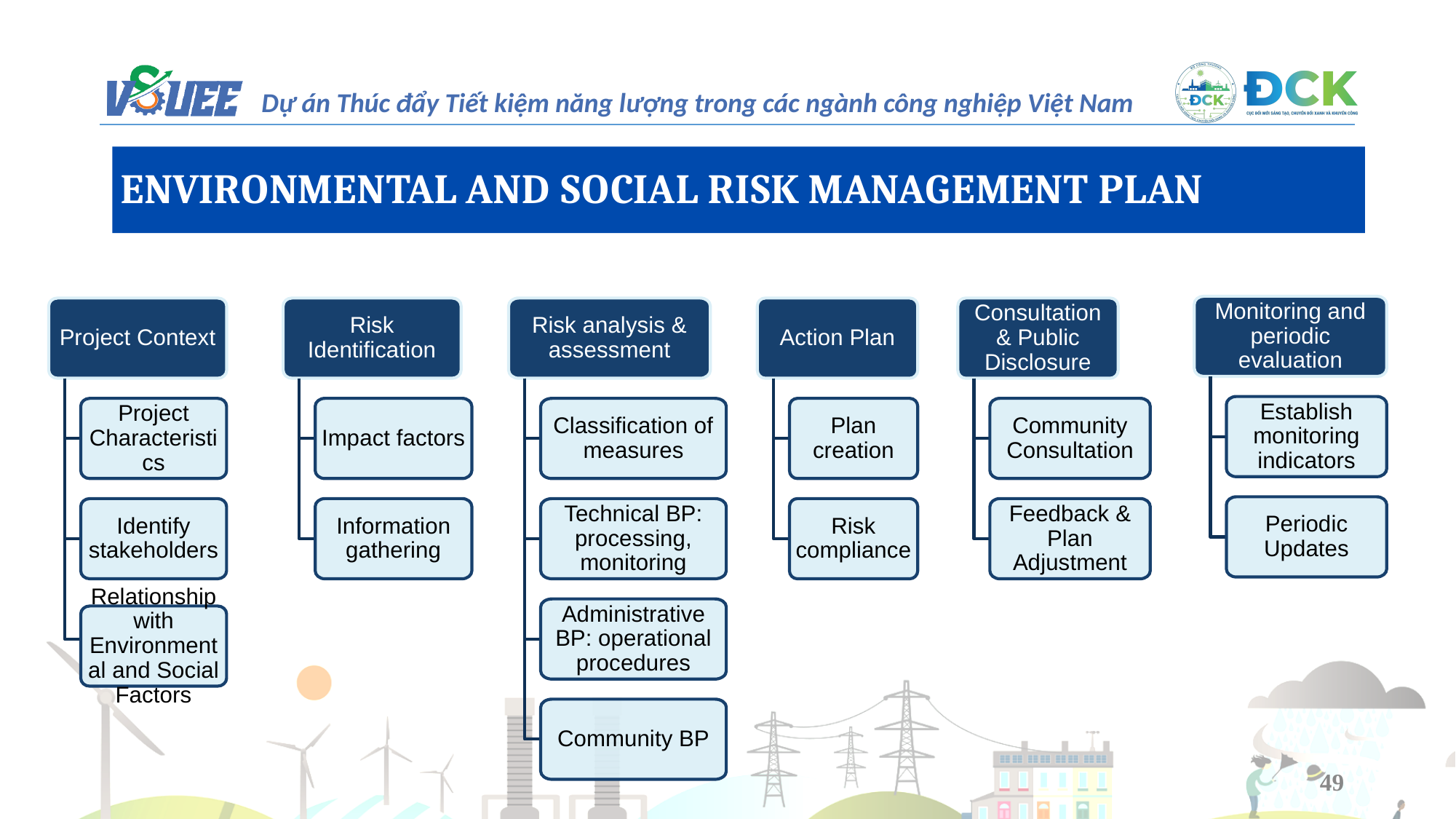

ENVIRONMENTAL AND SOCIAL RISK MANAGEMENT PLAN
Monitoring and periodic evaluation
Project Context
Risk Identification
Risk analysis & assessment
Action Plan
Consultation & Public Disclosure

Establish monitoring indicators
Project Characteristics
Impact factors
Classification of measures
Plan creation
Community Consultation
Periodic Updates
Identify stakeholders
Information gathering
Technical BP: processing, monitoring
Risk compliance
Feedback & Plan Adjustment
Administrative BP: operational procedures
Relationship with Environmental and Social Factors
Community BP
49